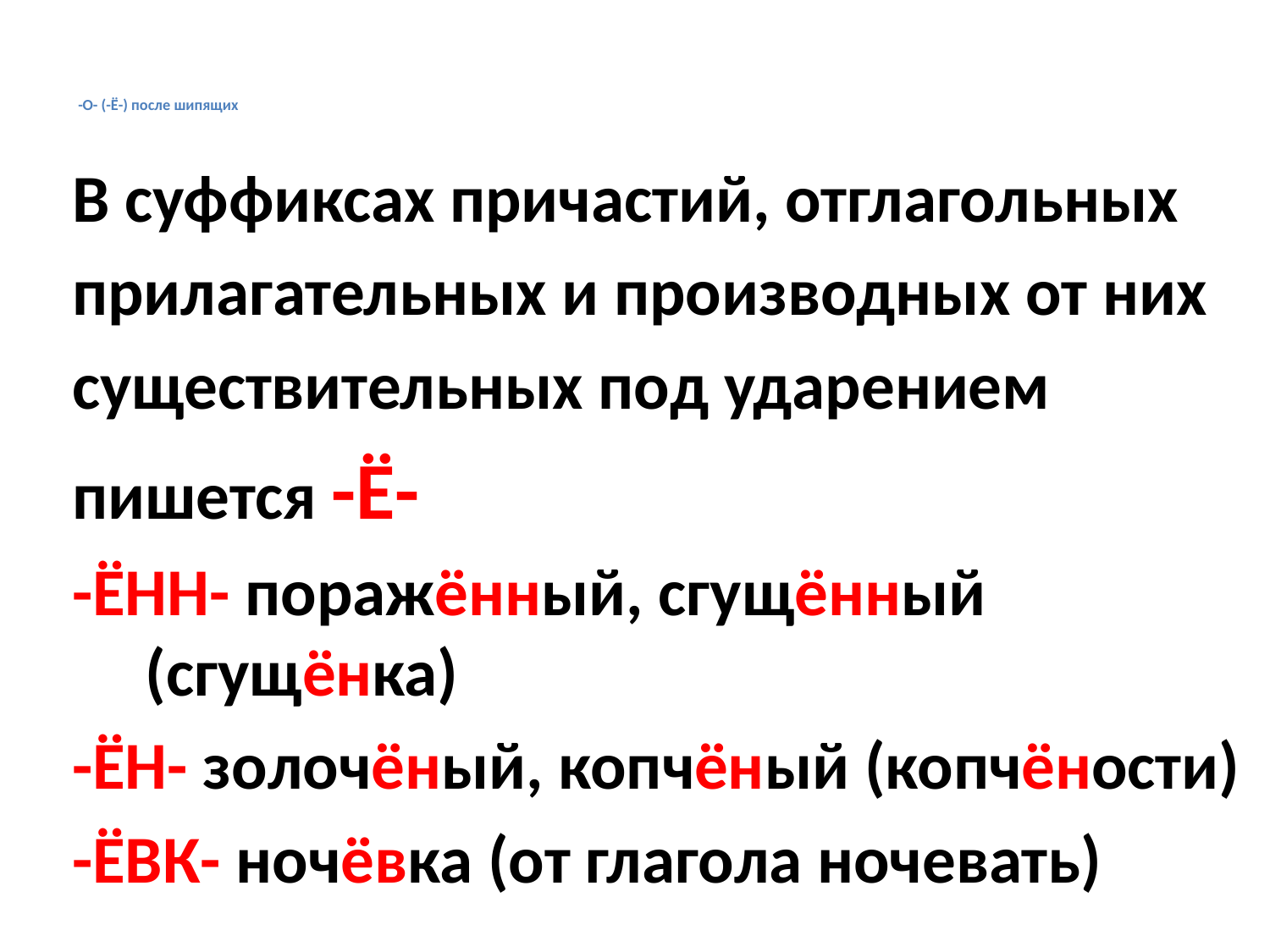

# -О- (-Ё-) после шипящих
В суффиксах причастий, отглагольных
прилагательных и производных от них
существительных под ударением
пишется -Ё-
-ЁНН- поражённый, сгущённый (сгущёнка)
-ЁН- золочёный, копчёный (копчёности)
-ЁВК- ночёвка (от глагола ночевать)